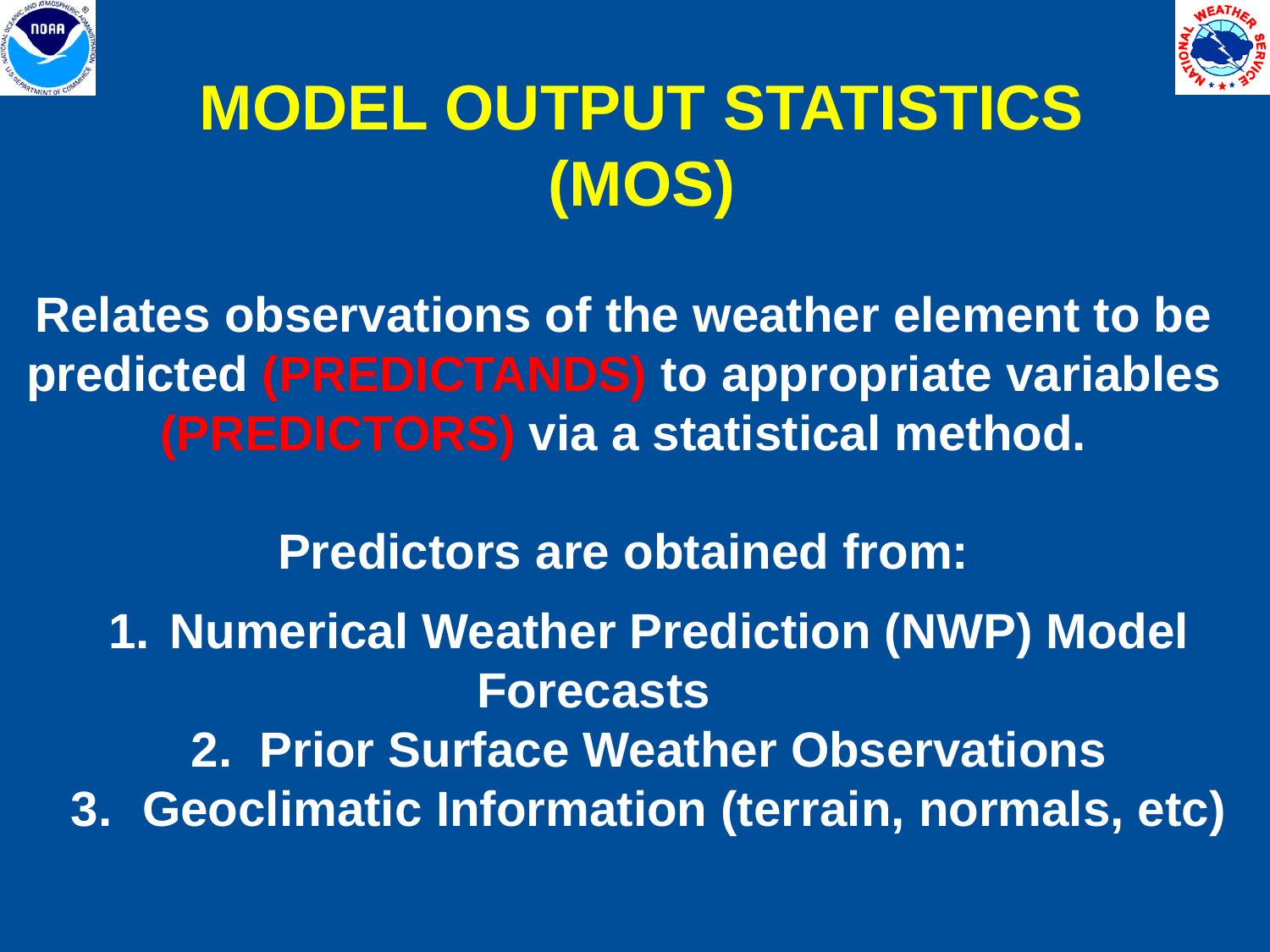

MODEL OUTPUT STATISTICS (MOS)
Relates observations of the weather element to be predicted (PREDICTANDS) to appropriate variables (PREDICTORS) via a statistical method.

Predictors are obtained from:
 Numerical Weather Prediction (NWP) Model
       Forecasts
2.  Prior Surface Weather Observations
Geoclimatic Information (terrain, normals, etc)